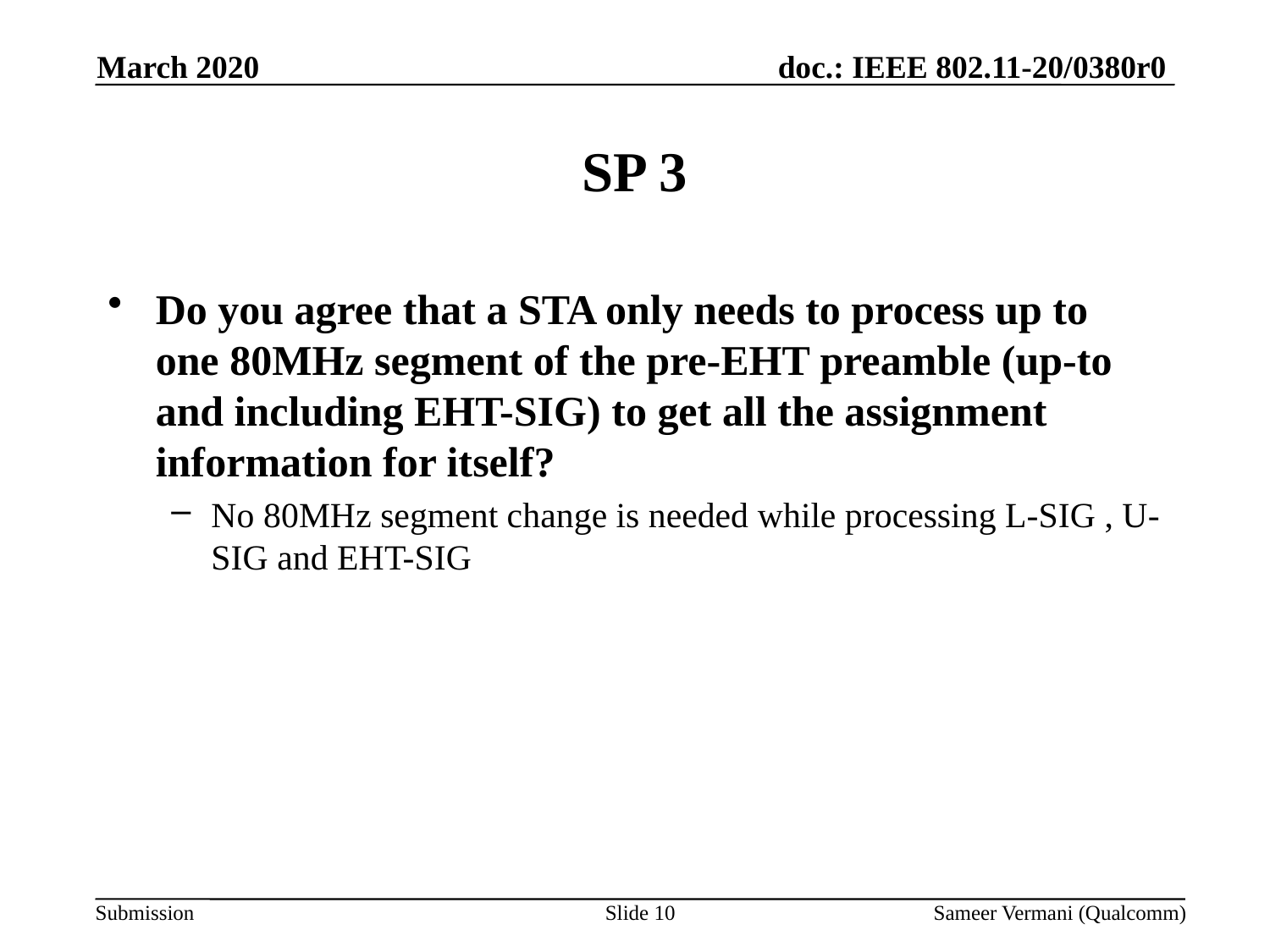

March 2020
# SP 3
Do you agree that a STA only needs to process up to one 80MHz segment of the pre-EHT preamble (up-to and including EHT-SIG) to get all the assignment information for itself?
No 80MHz segment change is needed while processing L-SIG , U-SIG and EHT-SIG

Slide 10
Sameer Vermani (Qualcomm)